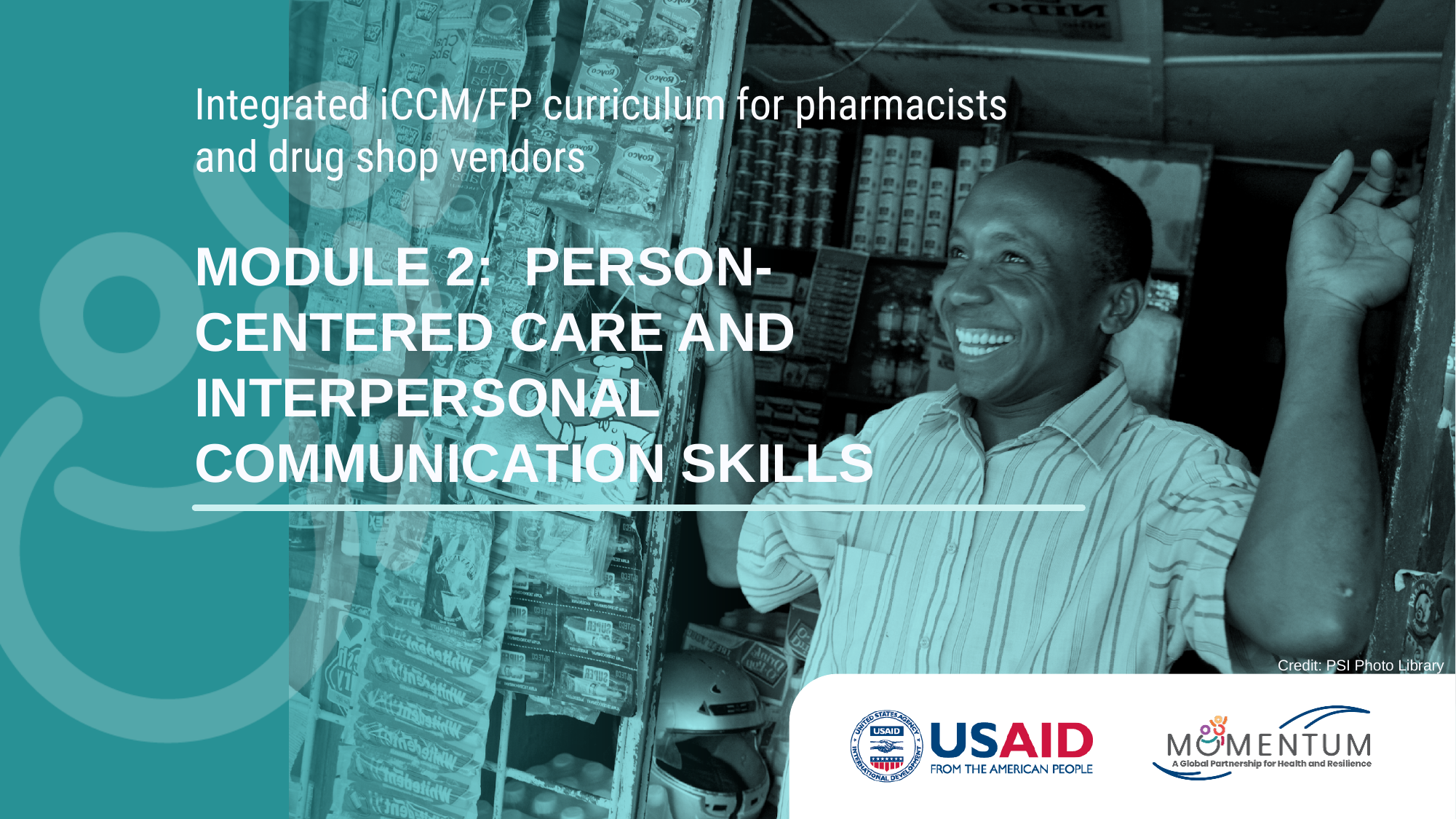

Integrated iCCM/FP curriculum for pharmacists and drug shop vendors
MODULE 2:  PERSON-CENTERED CARE AND INTERPERSONAL COMMUNICATION SKILLS
Credit: PSI Photo Library